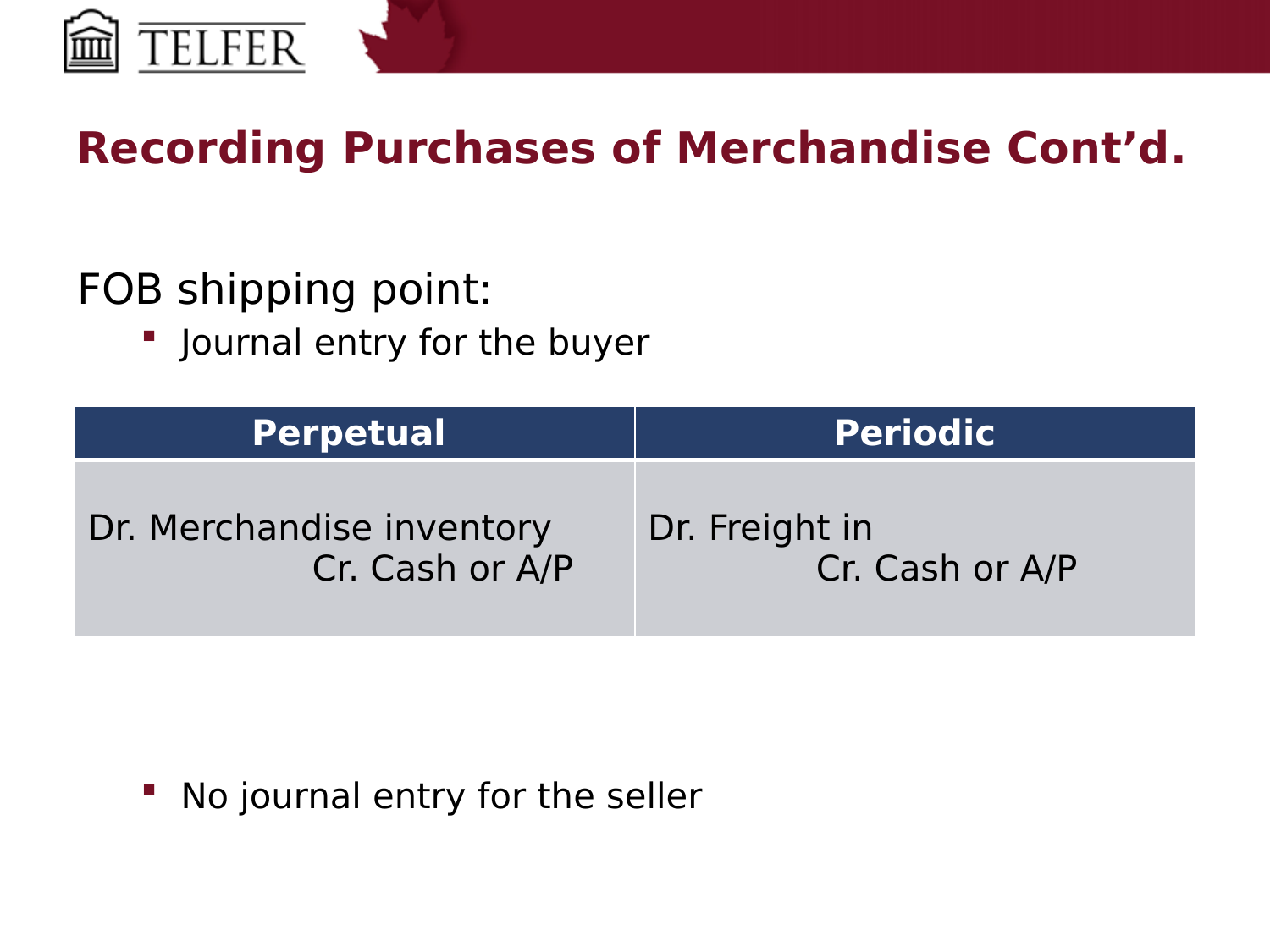

# Recording Purchases of Merchandise Cont’d.

FOB shipping point:
Journal entry for the buyer

No journal entry for the seller

| Perpetual | Periodic |
| --- | --- |
| Dr. Merchandise inventory Cr. Cash or A/P | Dr. Freight in Cr. Cash or A/P |